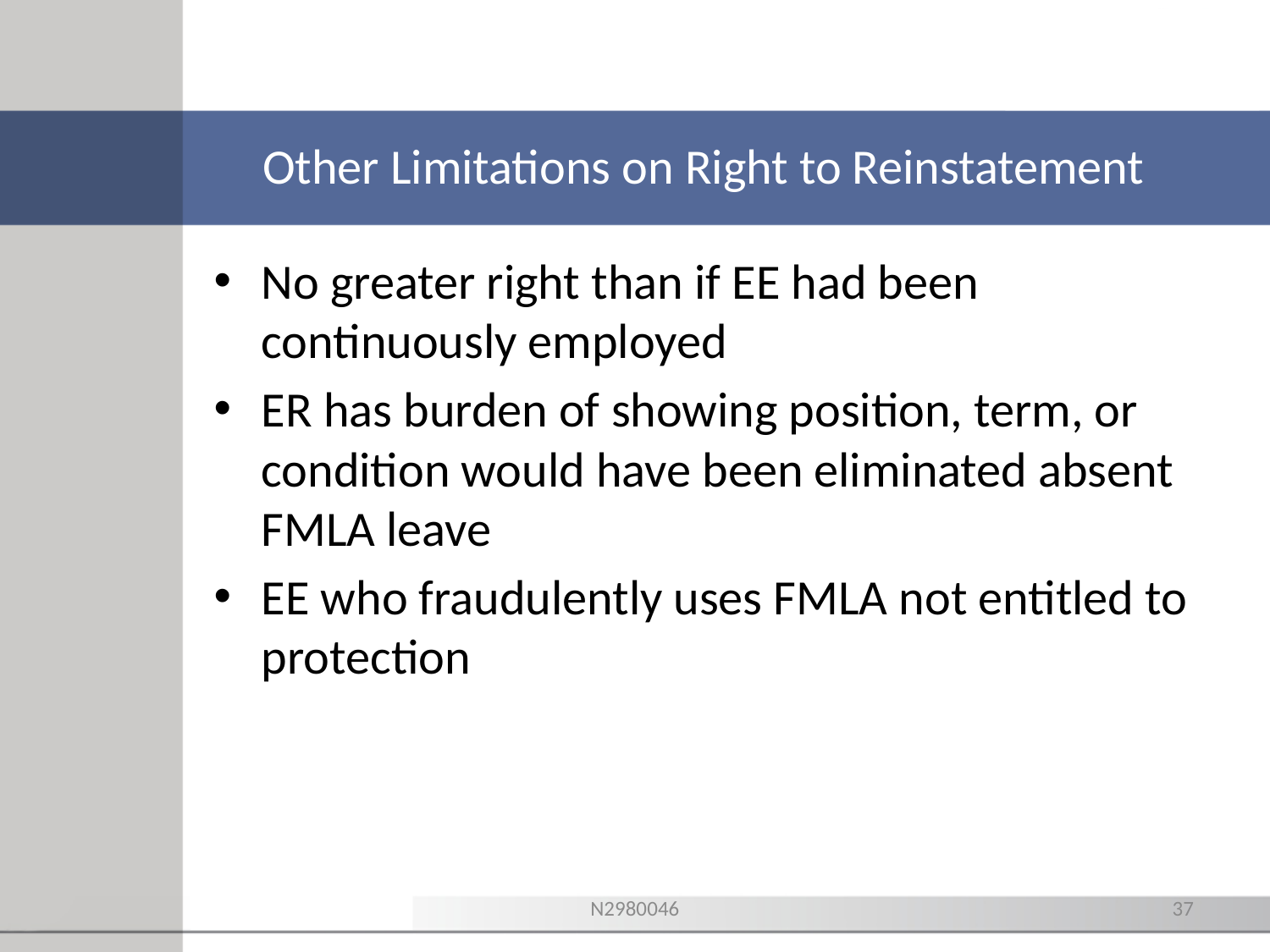

# Other Limitations on Right to Reinstatement
No greater right than if EE had been continuously employed
ER has burden of showing position, term, or condition would have been eliminated absent FMLA leave
EE who fraudulently uses FMLA not entitled to protection

N2980046
37